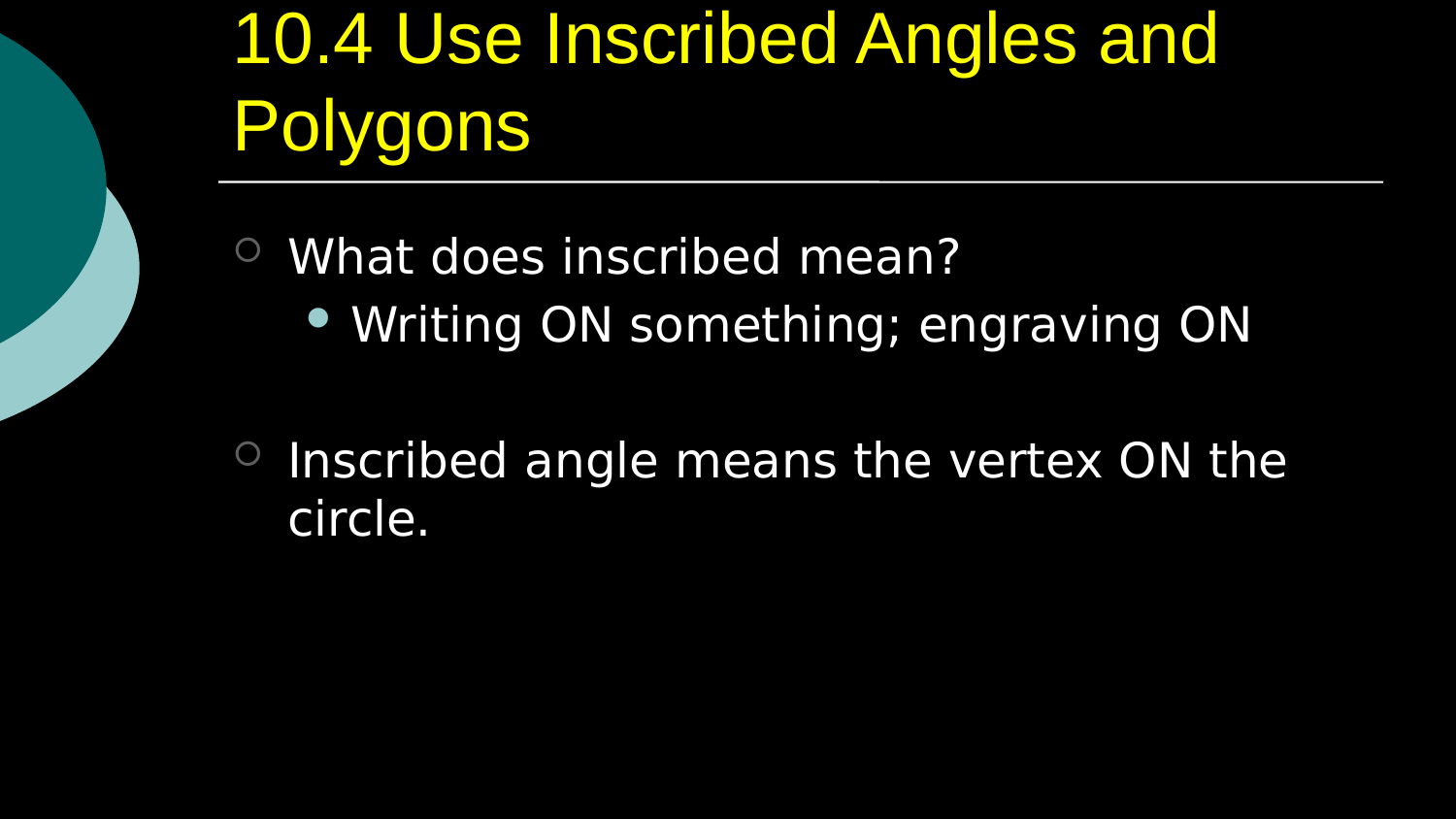

# 10.4 Use Inscribed Angles and Polygons
What does inscribed mean?
Writing ON something; engraving ON

Inscribed angle means the vertex ON the circle.